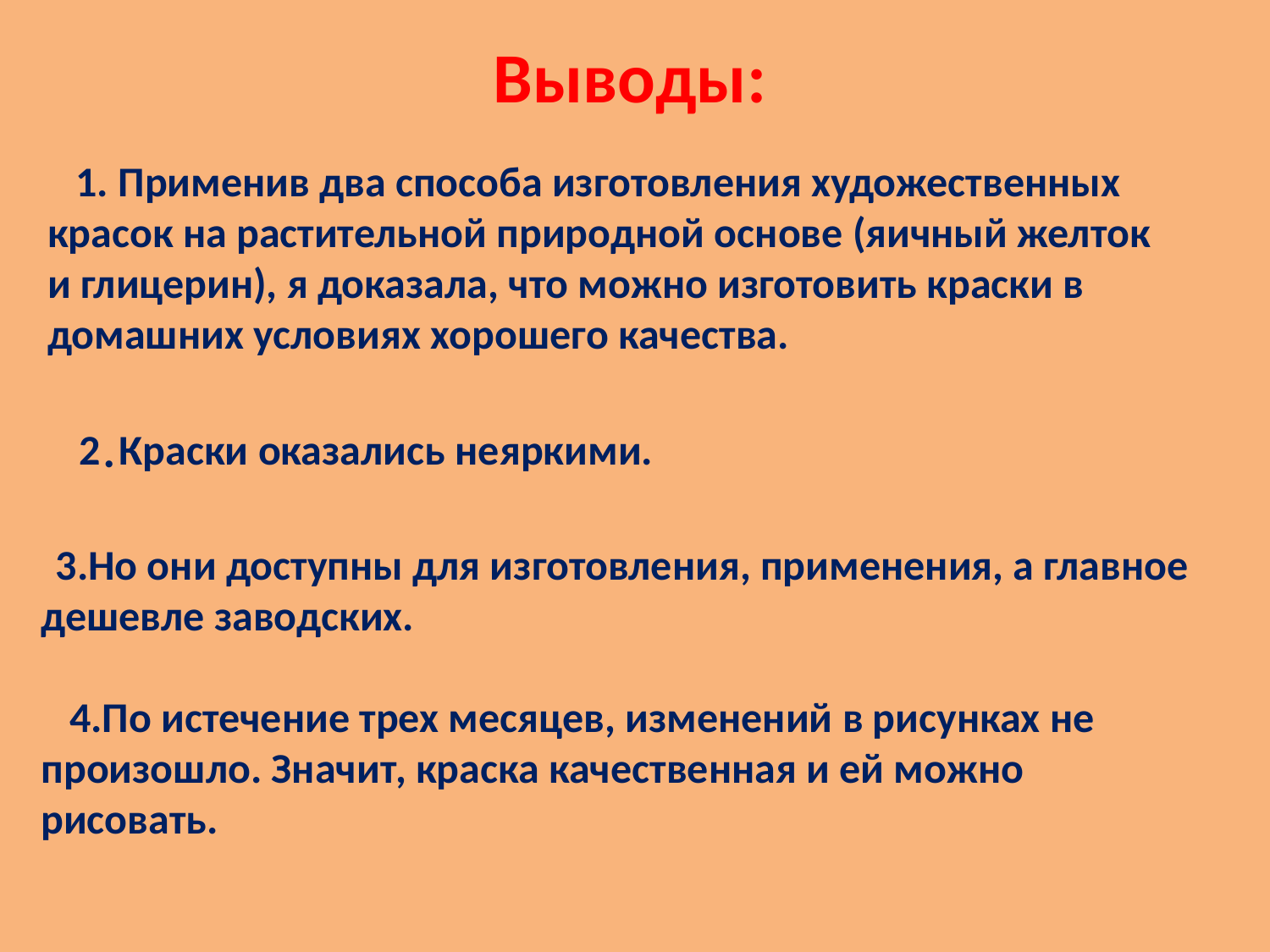

Выводы:
   1. Применив два способа изготовления художественных красок на растительной природной основе (яичный желток и глицерин), я доказала, что можно изготовить краски в
домашних условиях хорошего качества.

       2.Краски оказались неяркими.

    3.Но они доступны для изготовления, применения, а главное
   дешевле заводских.

      4.По истечение трех месяцев, изменений в рисунках не
   произошло. Значит, краска качественная и ей можно
   рисовать.